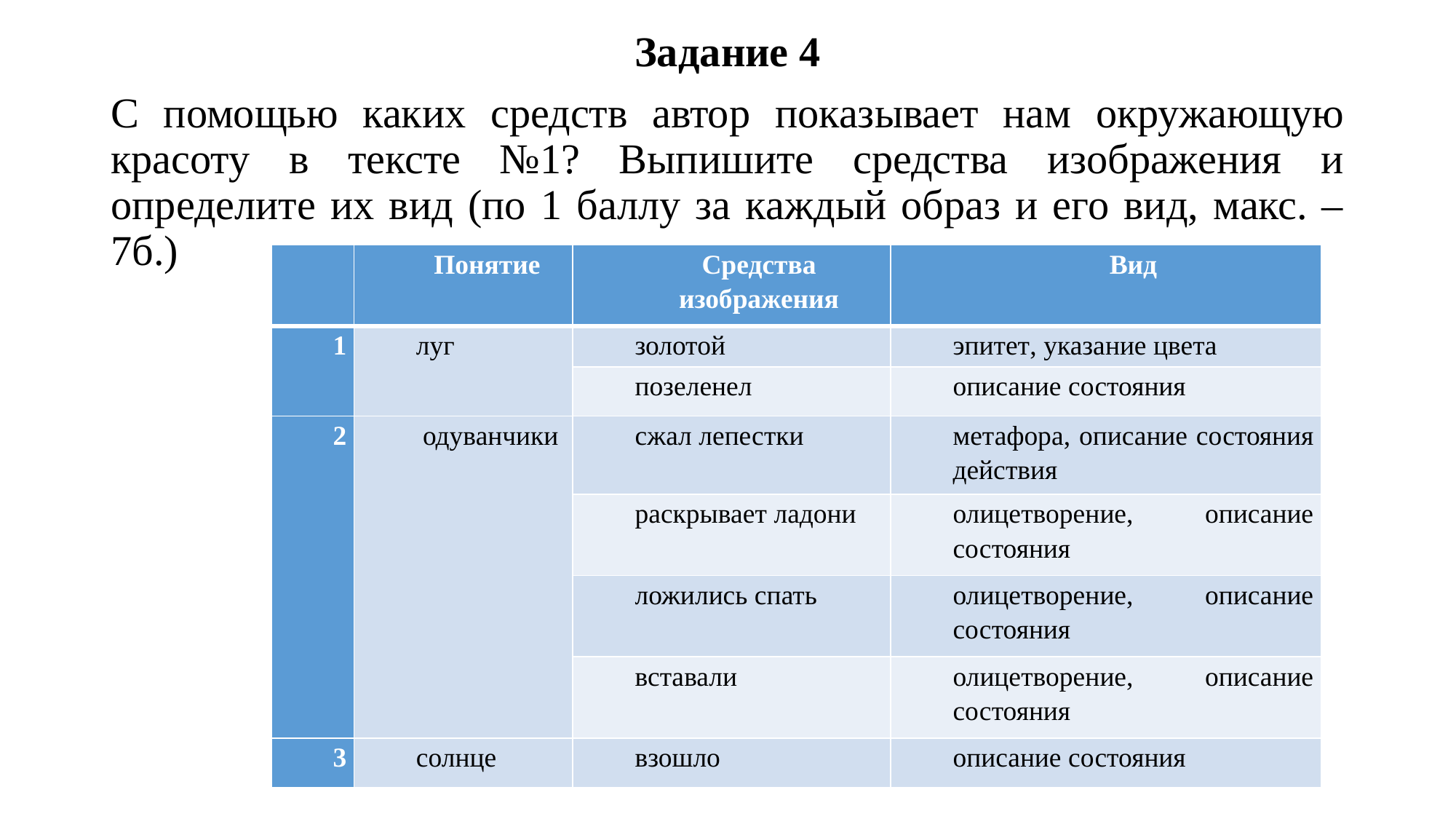

Задание 4
С помощью каких средств автор показывает нам окружающую красоту в тексте №1? Выпишите средства изображения и определите их вид (по 1 баллу за каждый образ и его вид, макс. – 7б.)

#
|  | Понятие | Средства изображения | Вид |
| --- | --- | --- | --- |
| 1 | луг | золотой | эпитет, указание цвета |
|  |  | позеленел | описание состояния |
| 2 | одуванчики | сжал лепестки | метафора, описание состояния действия |
|  |  | раскрывает ладони | олицетворение, описание состояния |
|  |  | ложились спать | олицетворение, описание состояния |
|  |  | вставали | олицетворение, описание состояния |
| 3 | солнце | взошло | описание состояния |